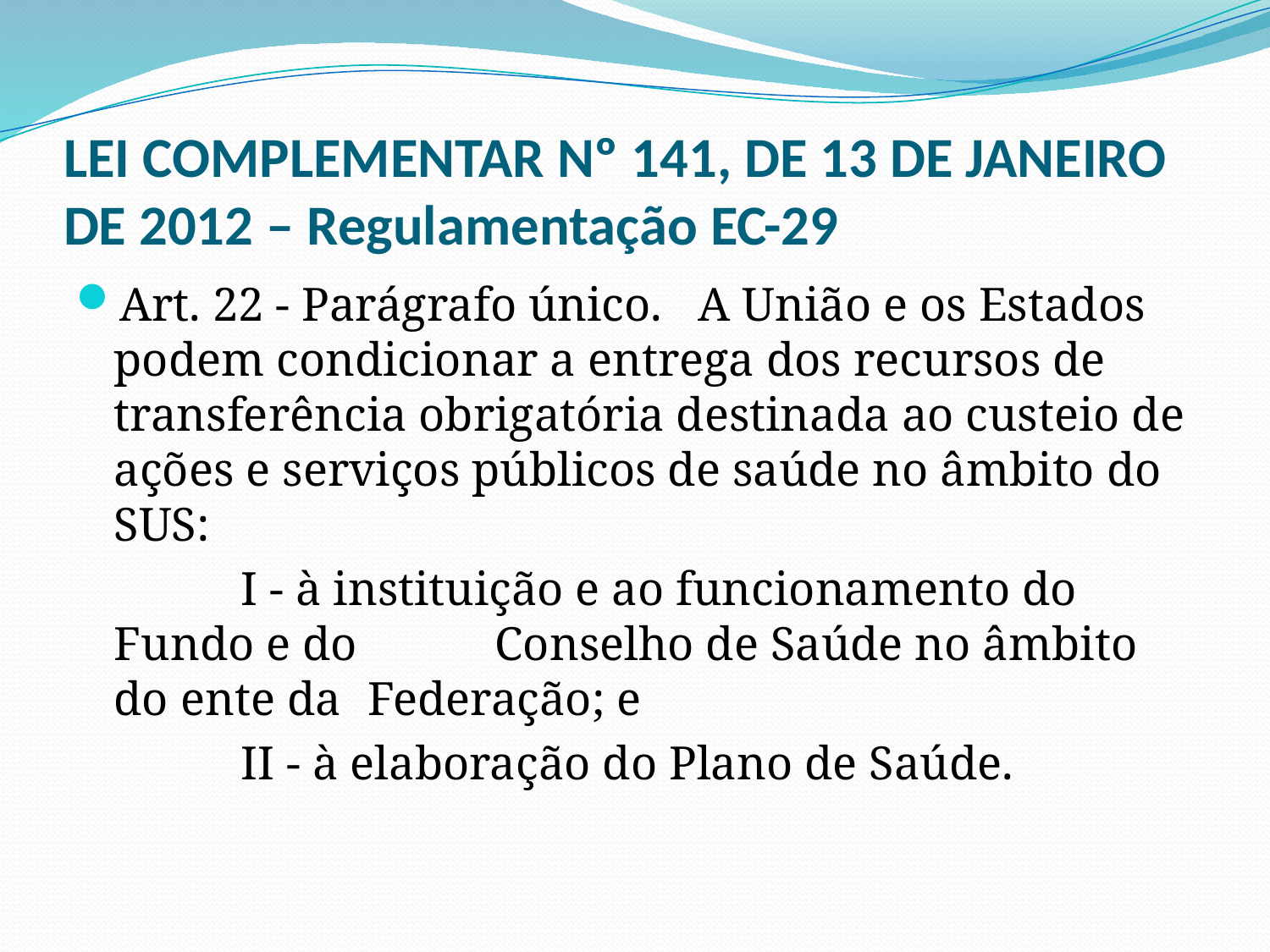

# LEI COMPLEMENTAR Nº 141, DE 13 DE JANEIRO DE 2012 – Regulamentação EC-29
Art. 22 - Parágrafo único.   A União e os Estados podem condicionar a entrega dos recursos de transferência obrigatória destinada ao custeio de ações e serviços públicos de saúde no âmbito do SUS:
		I - à instituição e ao funcionamento do Fundo e do 	Conselho de Saúde no âmbito do ente da 	Federação; e
		II - à elaboração do Plano de Saúde.